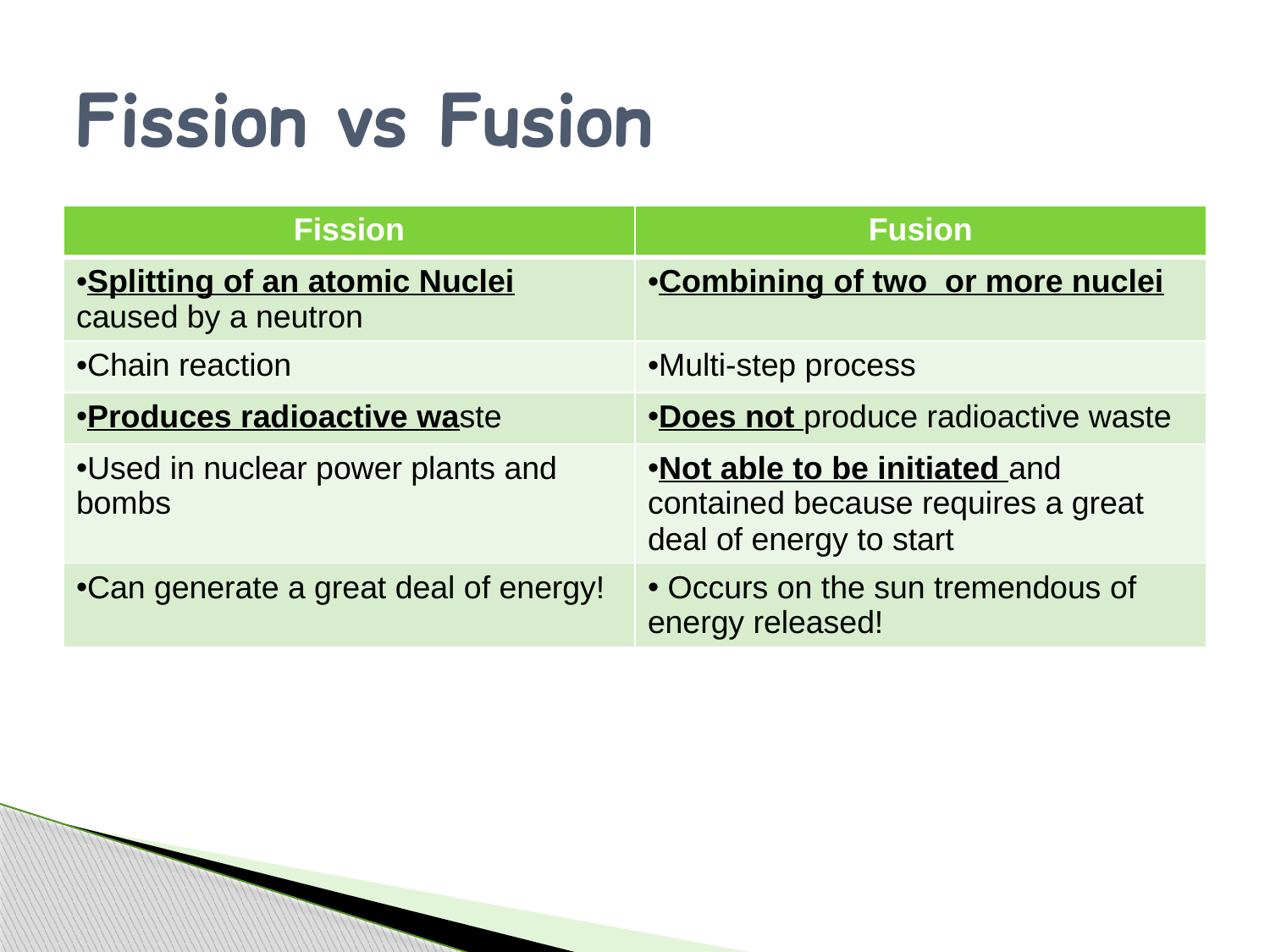

# Fission vs Fusion
| Fission | Fusion |
| --- | --- |
| Splitting of an atomic Nuclei caused by a neutron | Combining of two or more nuclei |
| Chain reaction | Multi-step process |
| Produces radioactive waste | Does not produce radioactive waste |
| Used in nuclear power plants and bombs | Not able to be initiated and contained because requires a great deal of energy to start |
| Can generate a great deal of energy! | Occurs on the sun tremendous of energy released! |